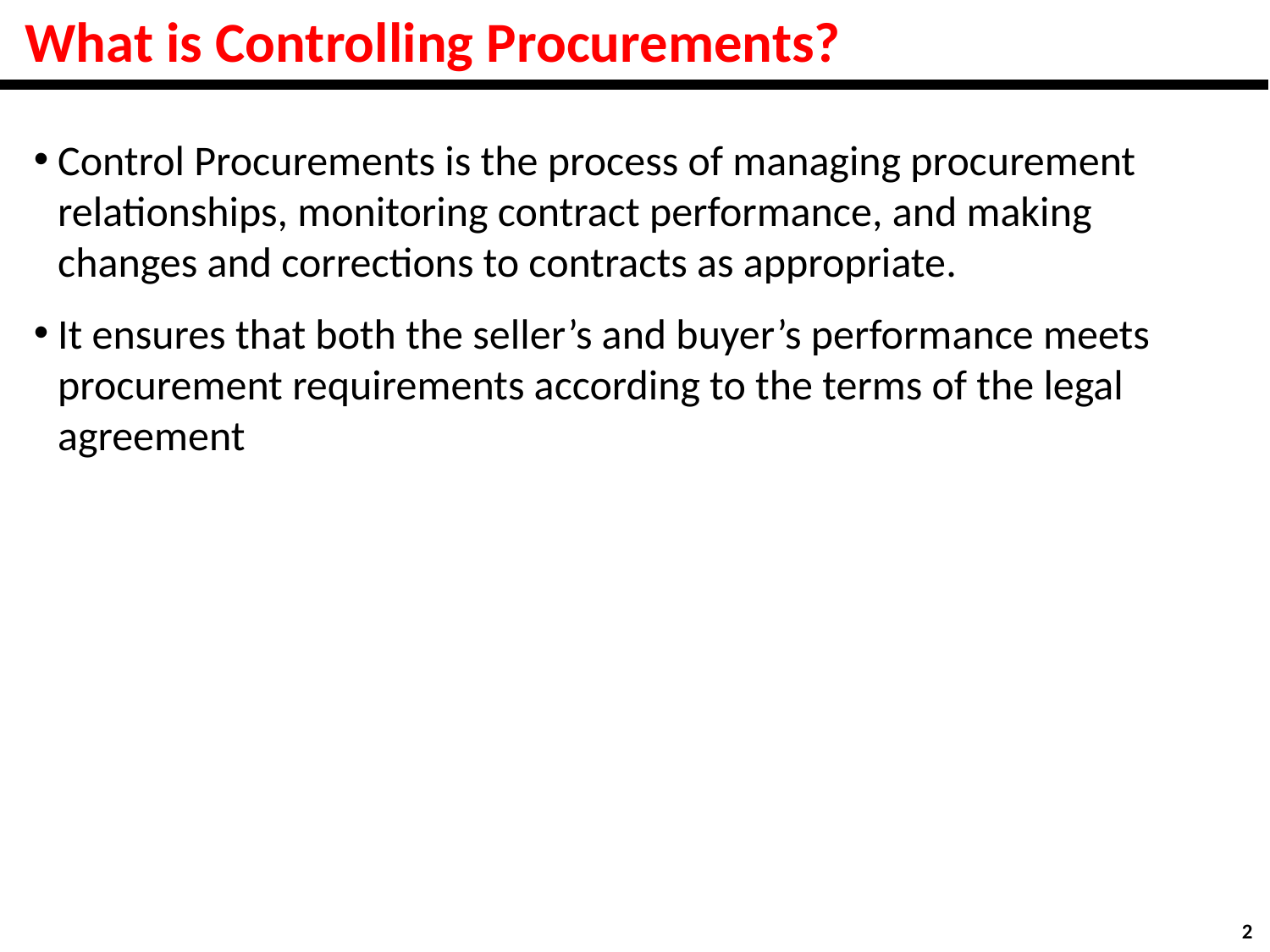

# What is Controlling Procurements?
Control Procurements is the process of managing procurement relationships, monitoring contract performance, and making changes and corrections to contracts as appropriate.
It ensures that both the seller’s and buyer’s performance meets procurement requirements according to the terms of the legal agreement
2